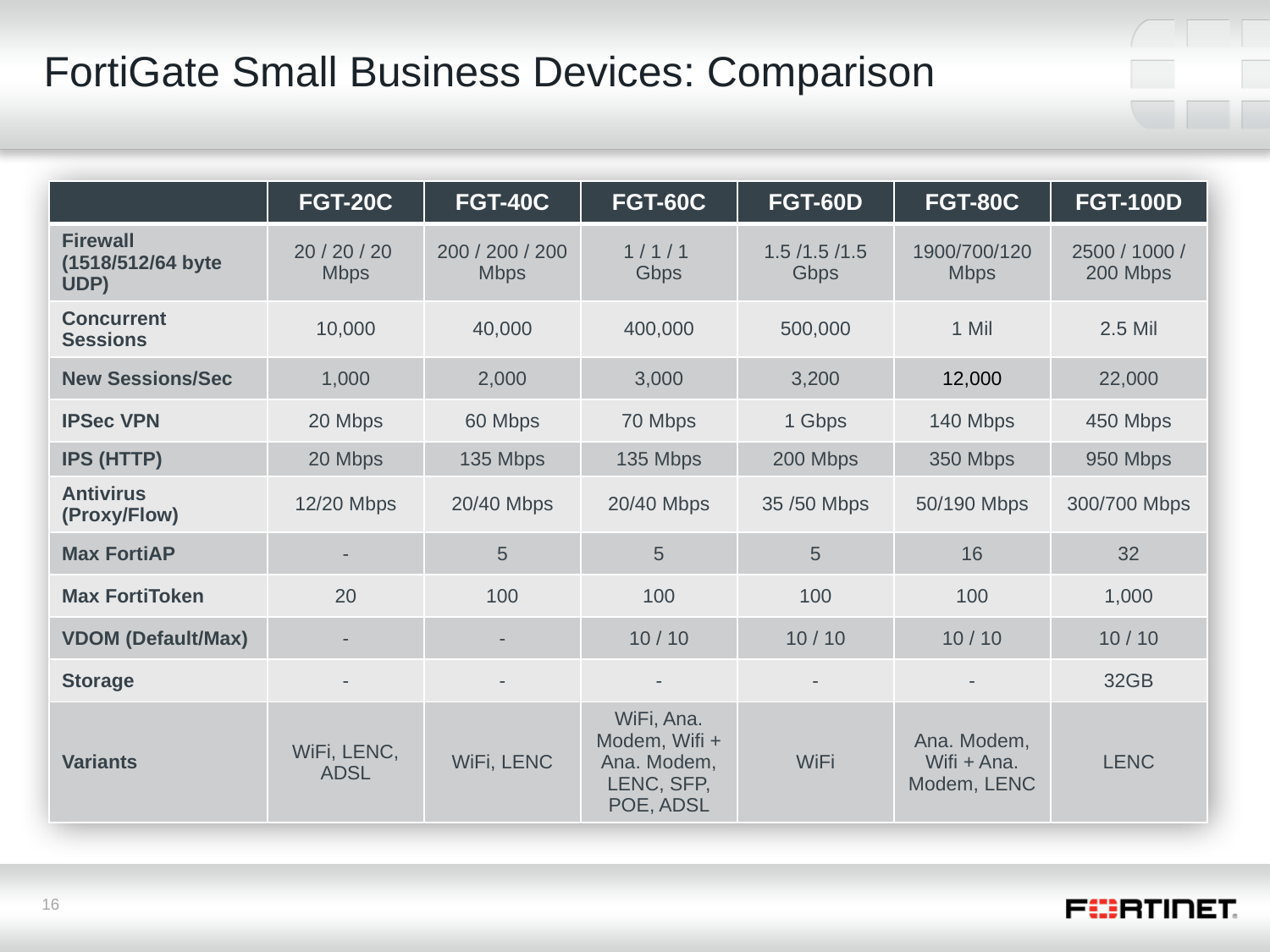

# FortiGate Small Business Devices: Comparison
|  | FGT-20C | FGT-40C | FGT-60C | FGT-60D | FGT-80C | FGT-100D |
| --- | --- | --- | --- | --- | --- | --- |
| Firewall (1518/512/64 byte UDP) | 20 / 20 / 20 Mbps | 200 / 200 / 200 Mbps | 1 / 1 / 1 Gbps | 1.5 /1.5 /1.5 Gbps | 1900/700/120 Mbps | 2500 / 1000 / 200 Mbps |
| Concurrent Sessions | 10,000 | 40,000 | 400,000 | 500,000 | 1 Mil | 2.5 Mil |
| New Sessions/Sec | 1,000 | 2,000 | 3,000 | 3,200 | 12,000 | 22,000 |
| IPSec VPN | 20 Mbps | 60 Mbps | 70 Mbps | 1 Gbps | 140 Mbps | 450 Mbps |
| IPS (HTTP) | 20 Mbps | 135 Mbps | 135 Mbps | 200 Mbps | 350 Mbps | 950 Mbps |
| Antivirus (Proxy/Flow) | 12/20 Mbps | 20/40 Mbps | 20/40 Mbps | 35 /50 Mbps | 50/190 Mbps | 300/700 Mbps |
| Max FortiAP | - | 5 | 5 | 5 | 16 | 32 |
| Max FortiToken | 20 | 100 | 100 | 100 | 100 | 1,000 |
| VDOM (Default/Max) | - | - | 10 / 10 | 10 / 10 | 10 / 10 | 10 / 10 |
| Storage | - | - | - | - | - | 32GB |
| Variants | WiFi, LENC, ADSL | WiFi, LENC | WiFi, Ana. Modem, Wifi + Ana. Modem, LENC, SFP, POE, ADSL | WiFi | Ana. Modem, Wifi + Ana. Modem, LENC | LENC |